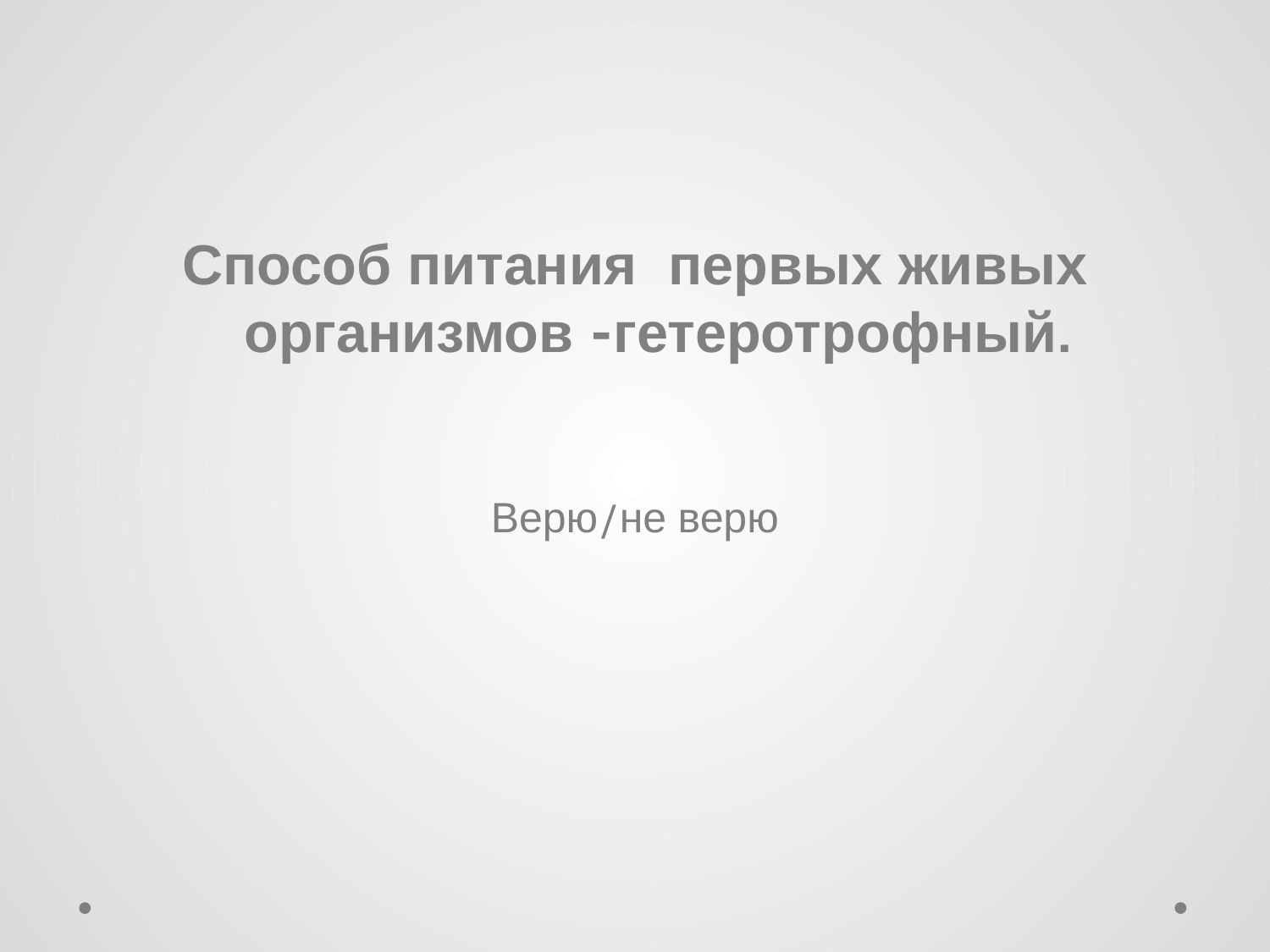

#
Способ питания  первых живых организмов -гетеротрофный.

Верю/не верю